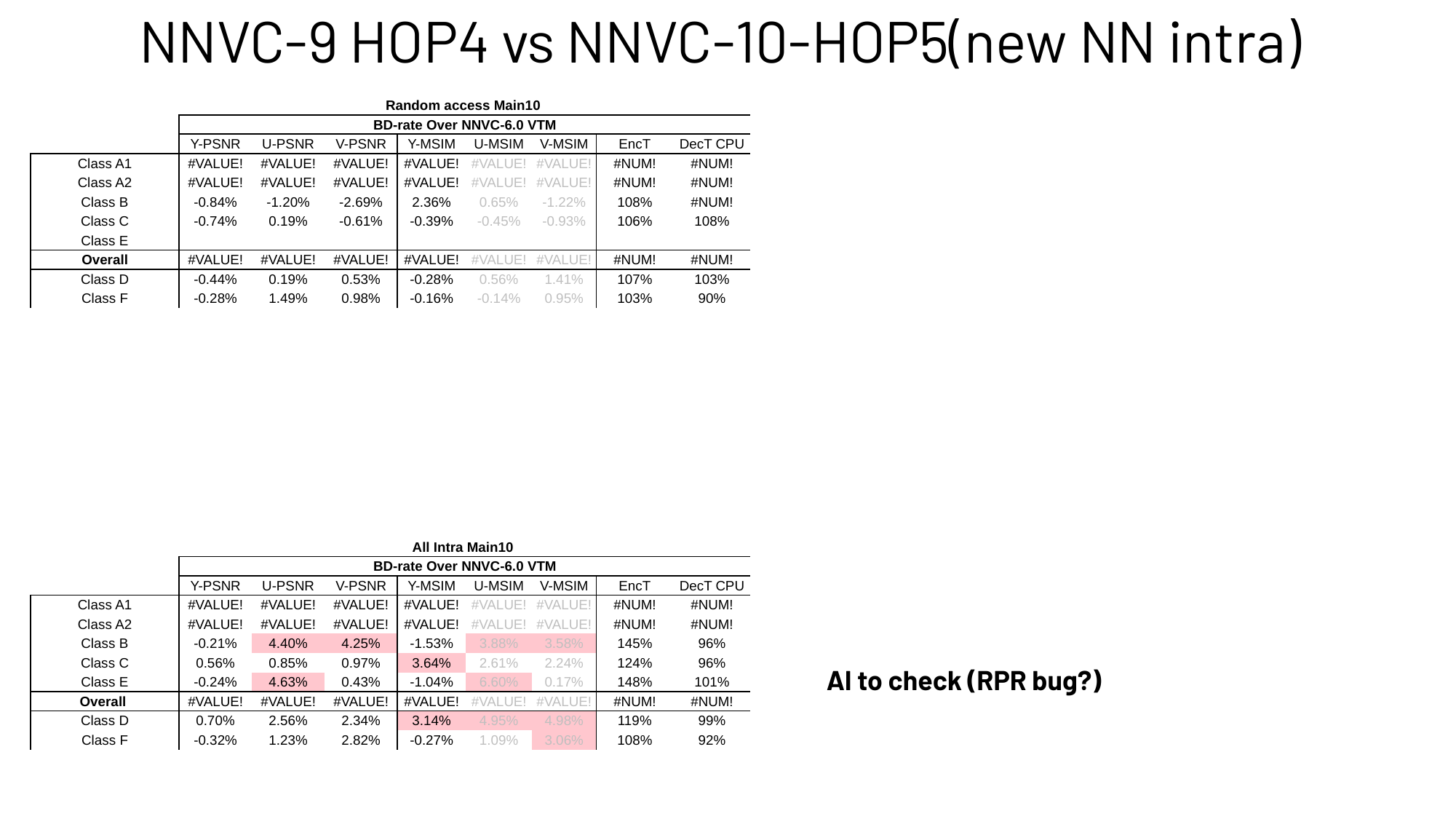

# NNVC-9 HOP4 vs NNVC-10-HOP5(new NN intra)
|  | Random access Main10 |  |  |  |  |  |  |  |
| --- | --- | --- | --- | --- | --- | --- | --- | --- |
|  | BD-rate Over NNVC-6.0 VTM |  |  |  |  |  |  |  |
|  | Y-PSNR | U-PSNR | V-PSNR | Y-MSIM | U-MSIM | V-MSIM | EncT | DecT CPU |
| Class A1 | #VALUE! | #VALUE! | #VALUE! | #VALUE! | #VALUE! | #VALUE! | #NUM! | #NUM! |
| Class A2 | #VALUE! | #VALUE! | #VALUE! | #VALUE! | #VALUE! | #VALUE! | #NUM! | #NUM! |
| Class B | -0.84% | -1.20% | -2.69% | 2.36% | 0.65% | -1.22% | 108% | #NUM! |
| Class C | -0.74% | 0.19% | -0.61% | -0.39% | -0.45% | -0.93% | 106% | 108% |
| Class E |  |  |  |  |  |  |  |  |
| Overall | #VALUE! | #VALUE! | #VALUE! | #VALUE! | #VALUE! | #VALUE! | #NUM! | #NUM! |
| Class D | -0.44% | 0.19% | 0.53% | -0.28% | 0.56% | 1.41% | 107% | 103% |
| Class F | -0.28% | 1.49% | 0.98% | -0.16% | -0.14% | 0.95% | 103% | 90% |
|  | All Intra Main10 |  |  |  |  |  |  |  |
| --- | --- | --- | --- | --- | --- | --- | --- | --- |
|  | BD-rate Over NNVC-6.0 VTM |  |  |  |  |  |  |  |
|  | Y-PSNR | U-PSNR | V-PSNR | Y-MSIM | U-MSIM | V-MSIM | EncT | DecT CPU |
| Class A1 | #VALUE! | #VALUE! | #VALUE! | #VALUE! | #VALUE! | #VALUE! | #NUM! | #NUM! |
| Class A2 | #VALUE! | #VALUE! | #VALUE! | #VALUE! | #VALUE! | #VALUE! | #NUM! | #NUM! |
| Class B | -0.21% | 4.40% | 4.25% | -1.53% | 3.88% | 3.58% | 145% | 96% |
| Class C | 0.56% | 0.85% | 0.97% | 3.64% | 2.61% | 2.24% | 124% | 96% |
| Class E | -0.24% | 4.63% | 0.43% | -1.04% | 6.60% | 0.17% | 148% | 101% |
| Overall | #VALUE! | #VALUE! | #VALUE! | #VALUE! | #VALUE! | #VALUE! | #NUM! | #NUM! |
| Class D | 0.70% | 2.56% | 2.34% | 3.14% | 4.95% | 4.98% | 119% | 99% |
| Class F | -0.32% | 1.23% | 2.82% | -0.27% | 1.09% | 3.06% | 108% | 92% |
AI to check (RPR bug?)